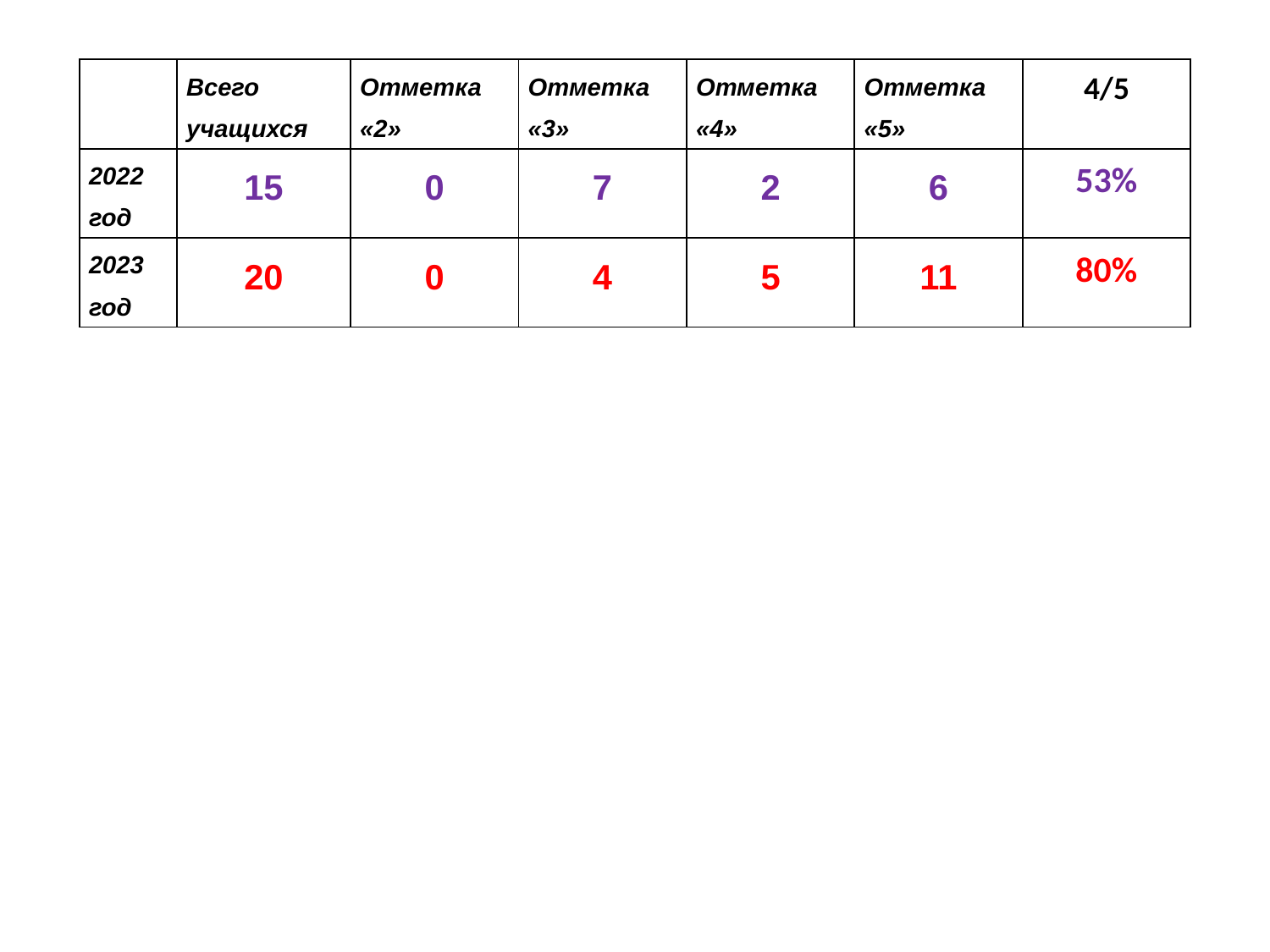

|  | Всего учащихся | Отметка «2» | Отметка «3» | Отметка «4» | Отметка «5» | 4/5 |
| --- | --- | --- | --- | --- | --- | --- |
| 2022 год | 15 | 0 | 7 | 2 | 6 | 53% |
| 2023 год | 20 | 0 | 4 | 5 | 11 | 80% |